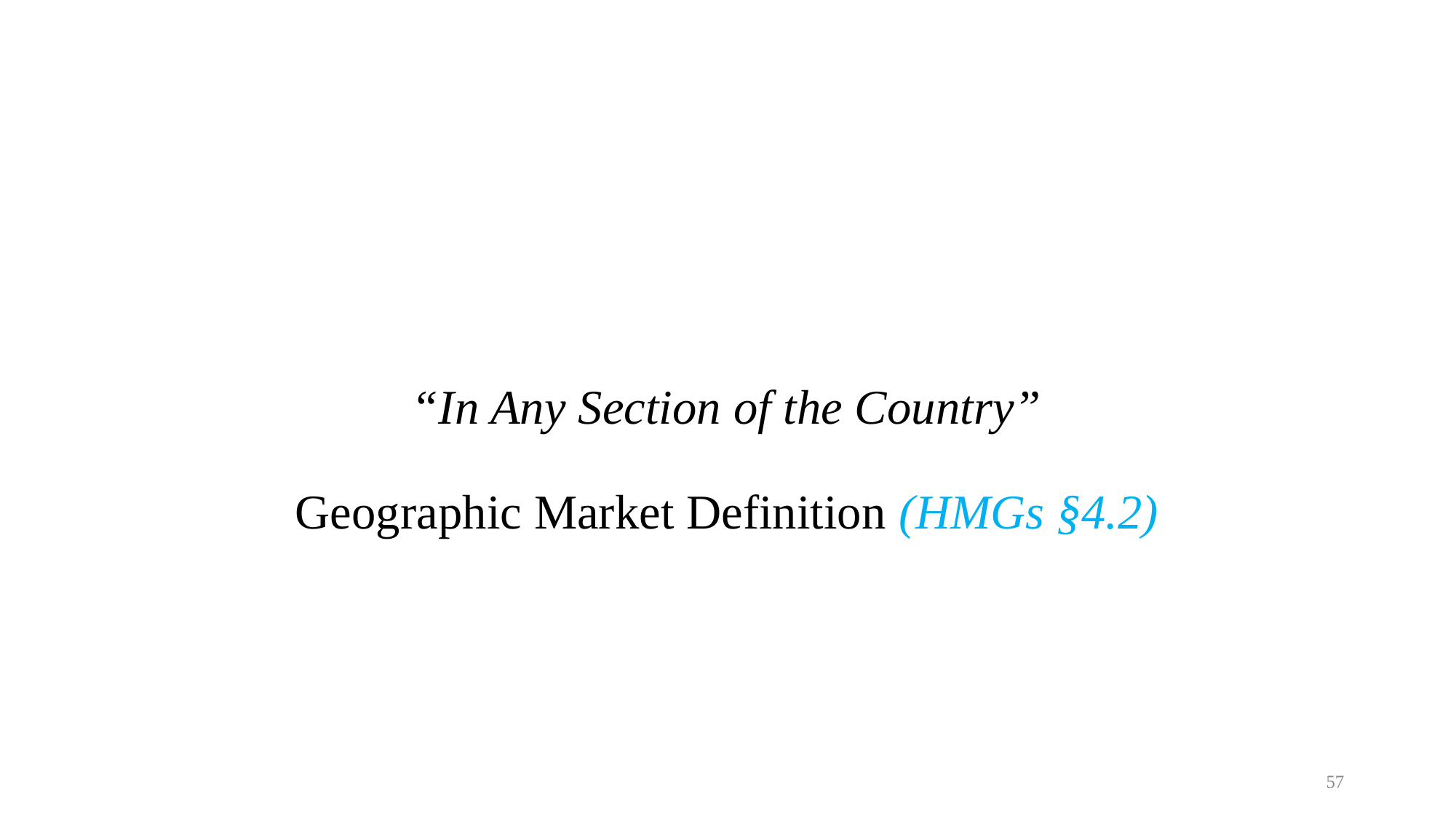

# “In Any Section of the Country” Geographic Market Definition (HMGs §4.2)

57